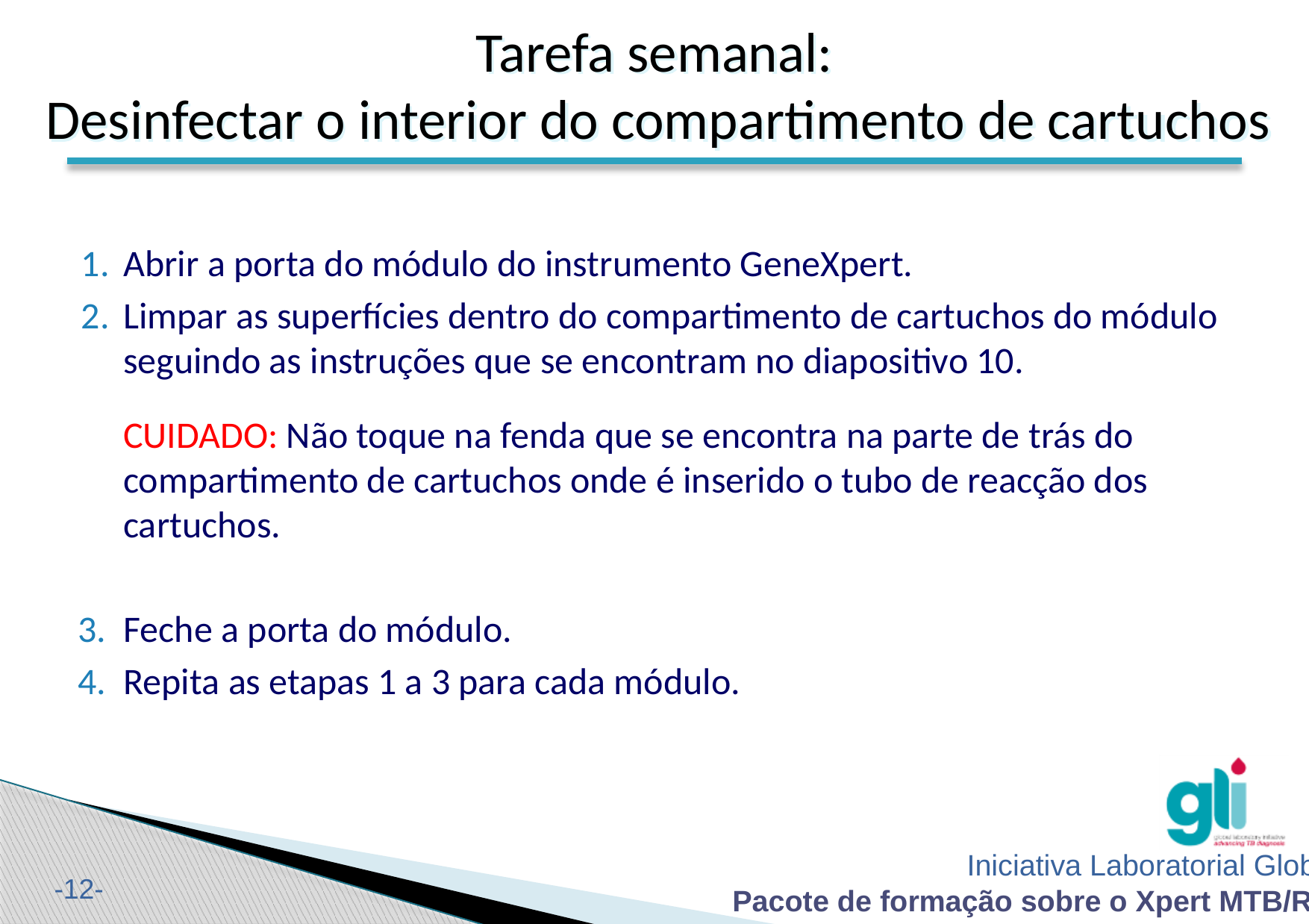

Tarefa semanal:
 Desinfectar o interior do compartimento de cartuchos

Abrir a porta do módulo do instrumento GeneXpert.
Limpar as superfícies dentro do compartimento de cartuchos do módulo seguindo as instruções que se encontram no diapositivo 10.

CUIDADO: Não toque na fenda que se encontra na parte de trás do compartimento de cartuchos onde é inserido o tubo de reacção dos cartuchos.

Feche a porta do módulo.
Repita as etapas 1 a 3 para cada módulo.